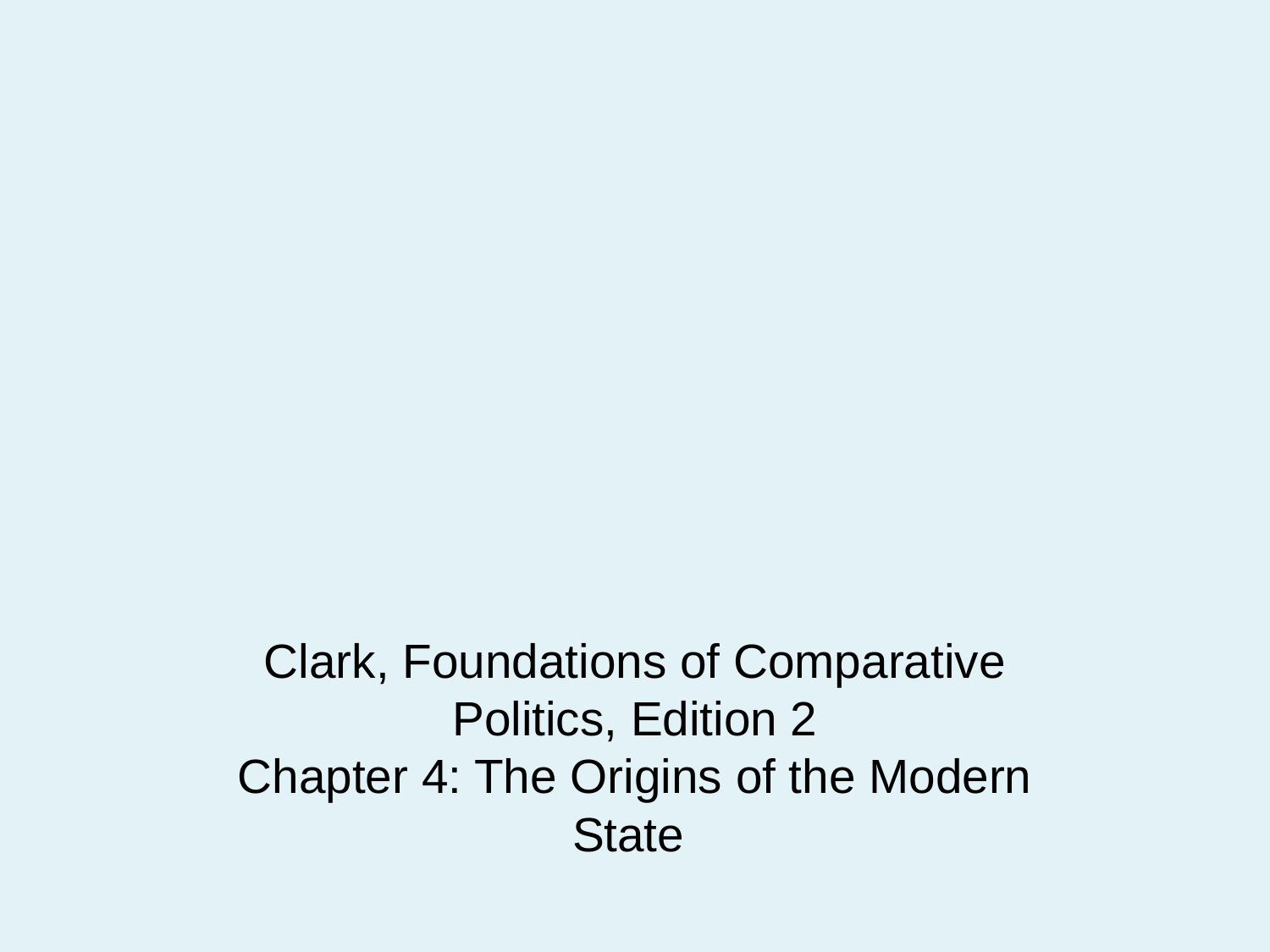

# Clark, Foundations of Comparative Politics, Edition 2 Chapter 4: The Origins of the Modern State